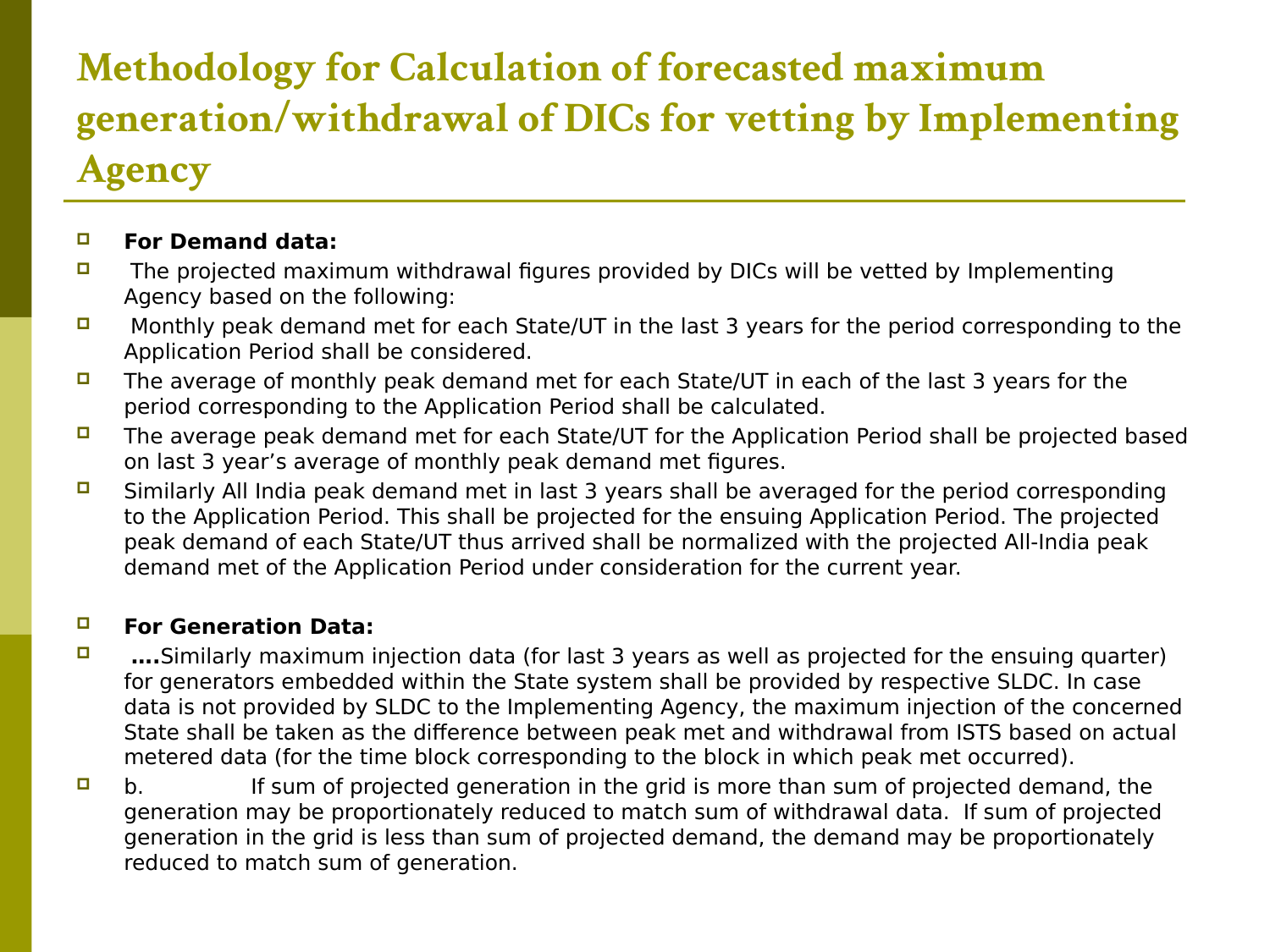

# Methodology for Calculation of forecasted maximum generation/withdrawal of DICs for vetting by Implementing Agency
For Demand data:
 The projected maximum withdrawal figures provided by DICs will be vetted by Implementing Agency based on the following:
 Monthly peak demand met for each State/UT in the last 3 years for the period corresponding to the Application Period shall be considered.
The average of monthly peak demand met for each State/UT in each of the last 3 years for the period corresponding to the Application Period shall be calculated.
The average peak demand met for each State/UT for the Application Period shall be projected based on last 3 year’s average of monthly peak demand met figures.
Similarly All India peak demand met in last 3 years shall be averaged for the period corresponding to the Application Period. This shall be projected for the ensuing Application Period. The projected peak demand of each State/UT thus arrived shall be normalized with the projected All-India peak demand met of the Application Period under consideration for the current year.

For Generation Data:
 ….Similarly maximum injection data (for last 3 years as well as projected for the ensuing quarter) for generators embedded within the State system shall be provided by respective SLDC. In case data is not provided by SLDC to the Implementing Agency, the maximum injection of the concerned State shall be taken as the difference between peak met and withdrawal from ISTS based on actual metered data (for the time block corresponding to the block in which peak met occurred).
b.	If sum of projected generation in the grid is more than sum of projected demand, the generation may be proportionately reduced to match sum of withdrawal data.  If sum of projected generation in the grid is less than sum of projected demand, the demand may be proportionately reduced to match sum of generation.